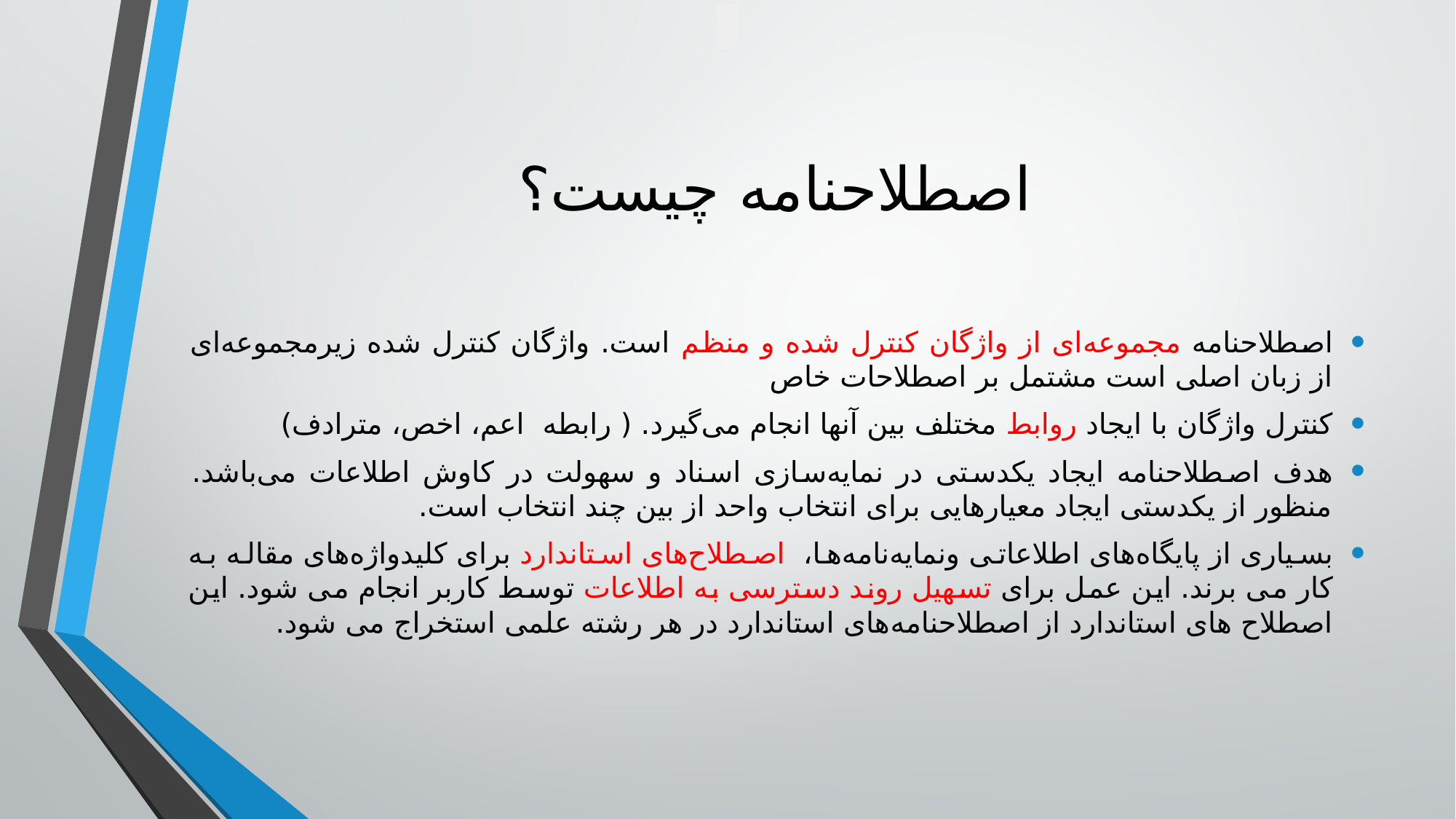

# اصطلاحنامه چیست؟
اصطلاحنامه مجموعه‌ای از واژگان کنترل شده و منظم است. واژگان کنترل شده زیرمجموعه‌ای از زبان اصلی است مشتمل بر اصطلاحات خاص
کنترل واژگان با ایجاد روابط مختلف بین آنها انجام می‌گیرد. ( رابطه  اعم، اخص، مترادف)
هدف اصطلاحنامه ایجاد یکدستی در نمایه‌سازی اسناد و سهولت در کاوش اطلاعات می‌باشد. منظور از یکدستی ایجاد معیارهایی برای انتخاب واحد از بین چند انتخاب است.
بسیاری از پایگاه‌های اطلاعاتی ونمایه‌نامه‌ها،  اصطلاح‌های استاندارد برای کلیدواژه‌های مقاله به کار می برند. این عمل برای تسهیل روند دسترسی به اطلاعات توسط کاربر انجام می شود. این اصطلاح های استاندارد از اصطلاحنامه‌های استاندارد در هر رشته علمی استخراج می شود.